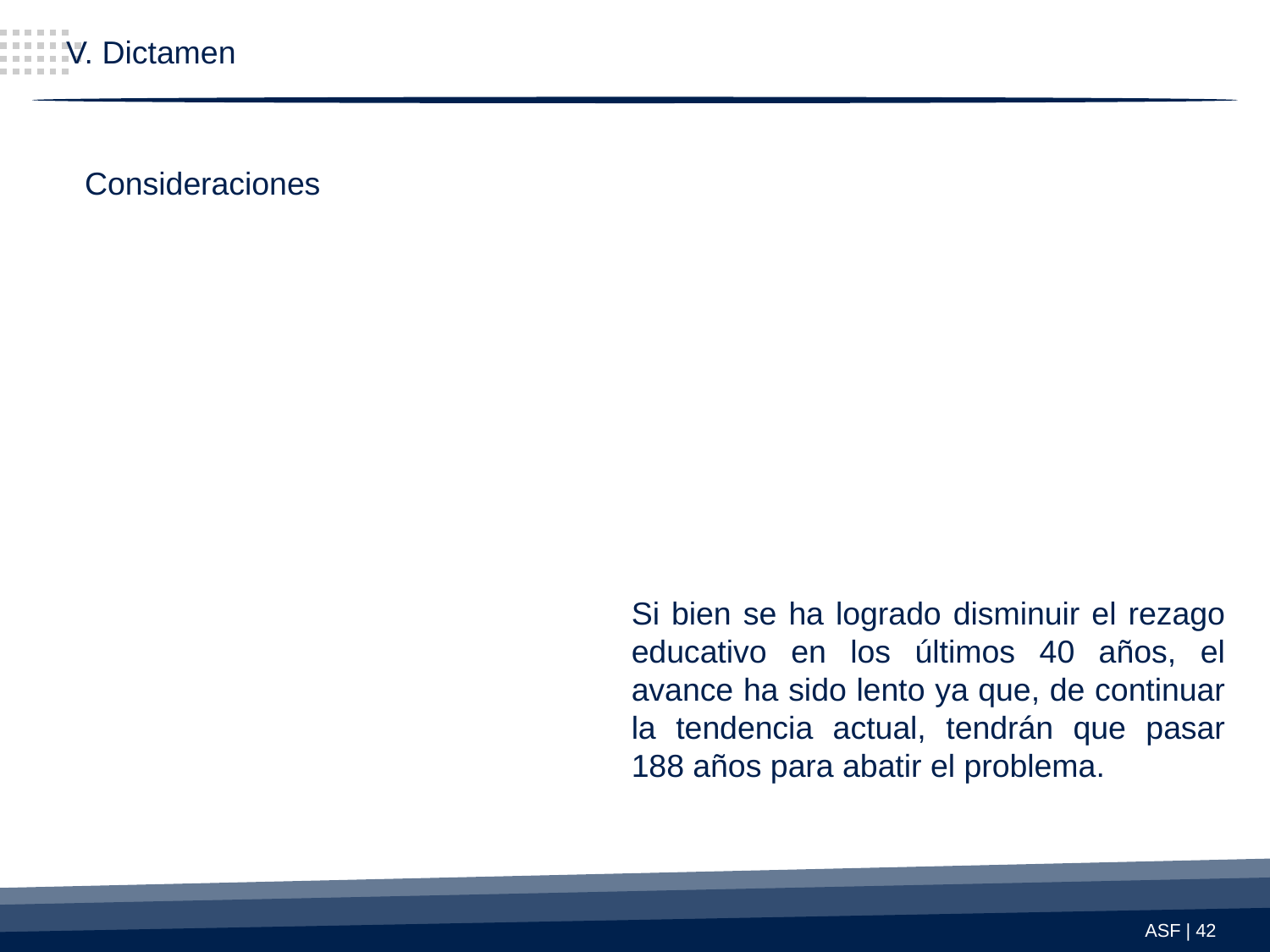

V. Dictamen

Consideraciones
Si bien se ha logrado disminuir el rezago educativo en los últimos 40 años, el avance ha sido lento ya que, de continuar la tendencia actual, tendrán que pasar 188 años para abatir el problema.
ASF | 42